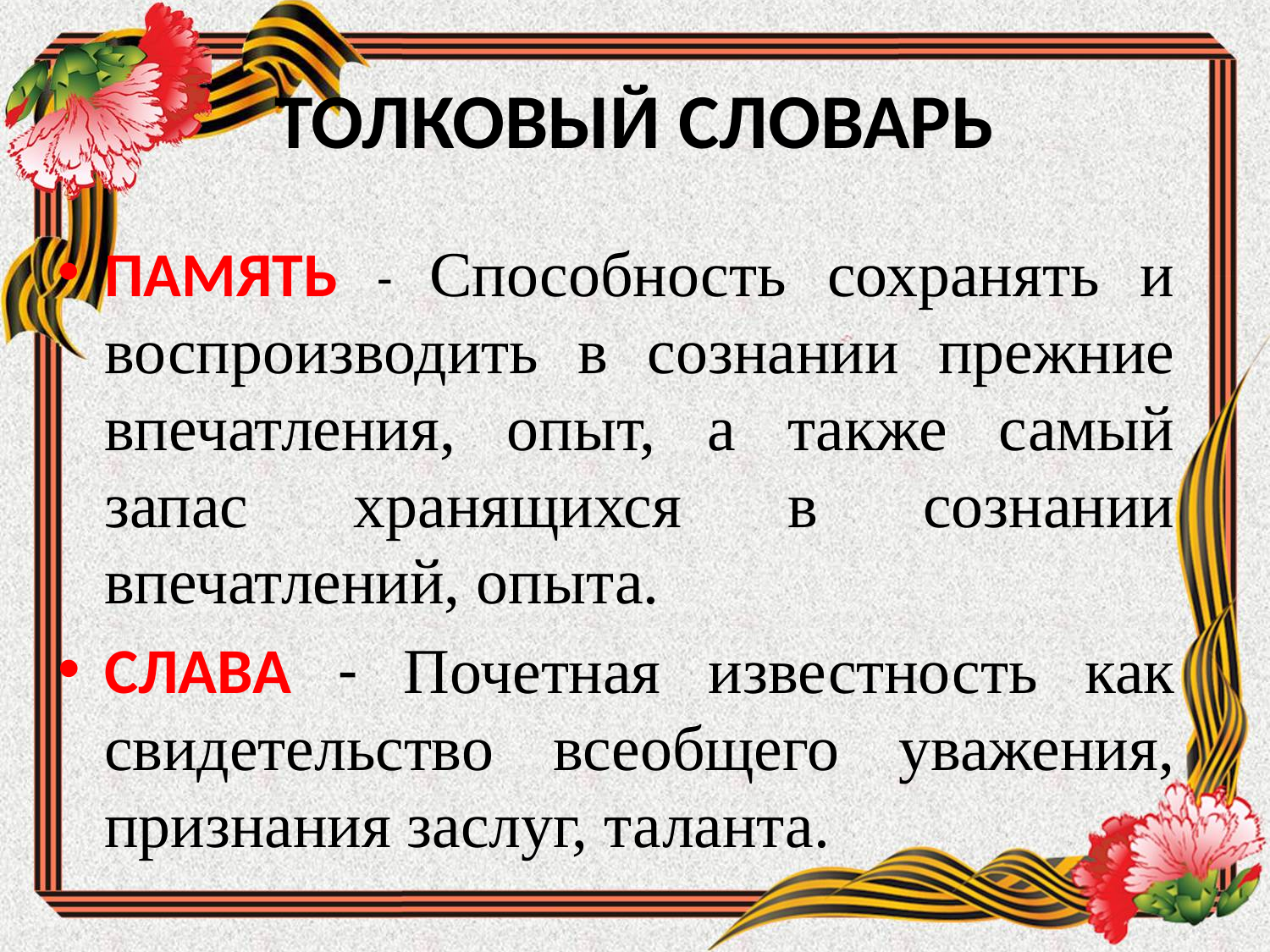

# ТОЛКОВЫЙ СЛОВАРЬ
ПАМЯТЬ - Способность сохранять и воспроизводить в сознании прежние впечатления, опыт, а также самый запас хранящихся в сознании впечатлений, опыта.
СЛАВА - Почетная известность как свидетельство всеобщего уважения, признания заслуг, таланта.